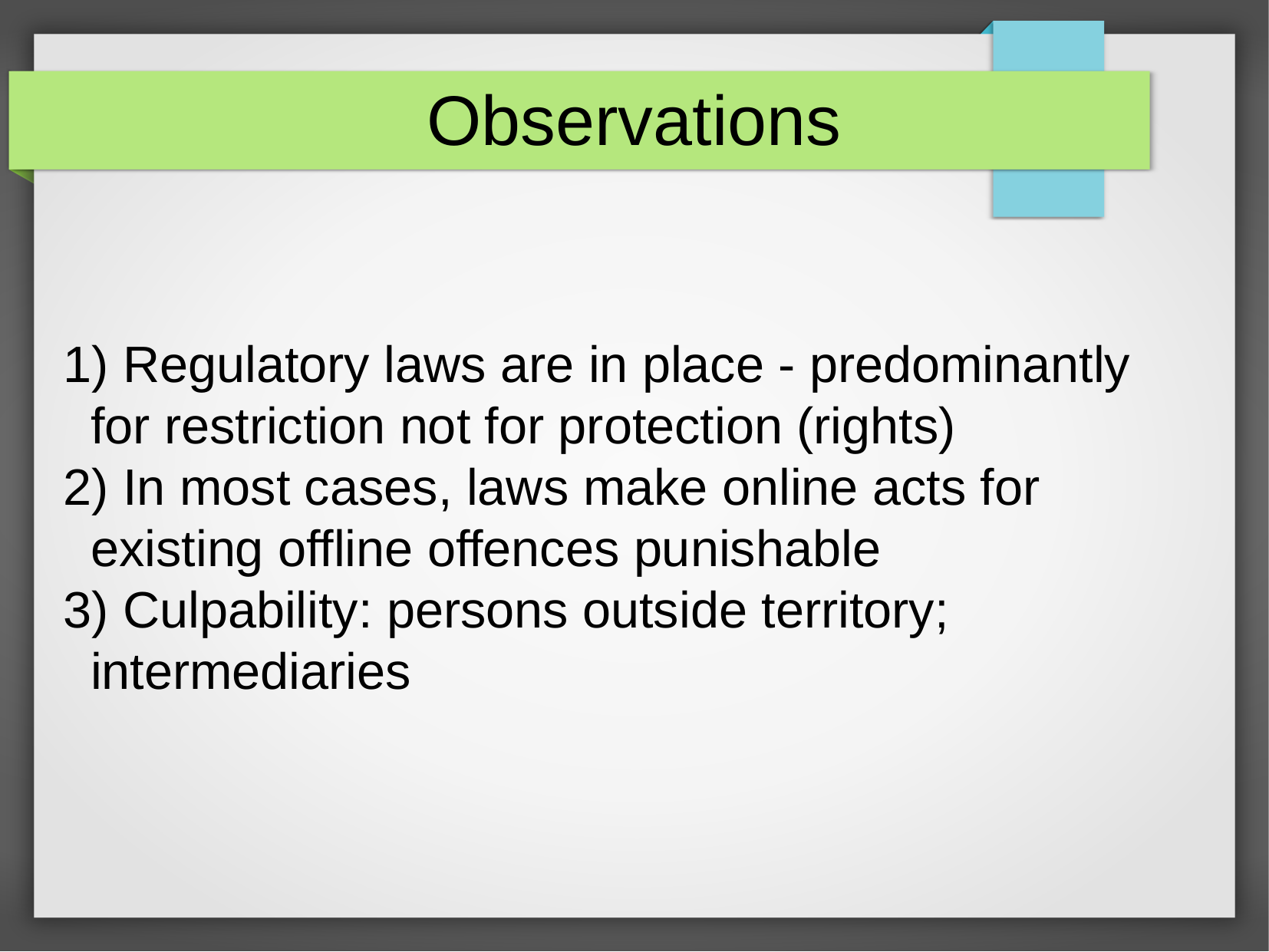

Observations

 Regulatory laws are in place - predominantly for restriction not for protection (rights)
 In most cases, laws make online acts for existing offline offences punishable
 Culpability: persons outside territory; intermediaries